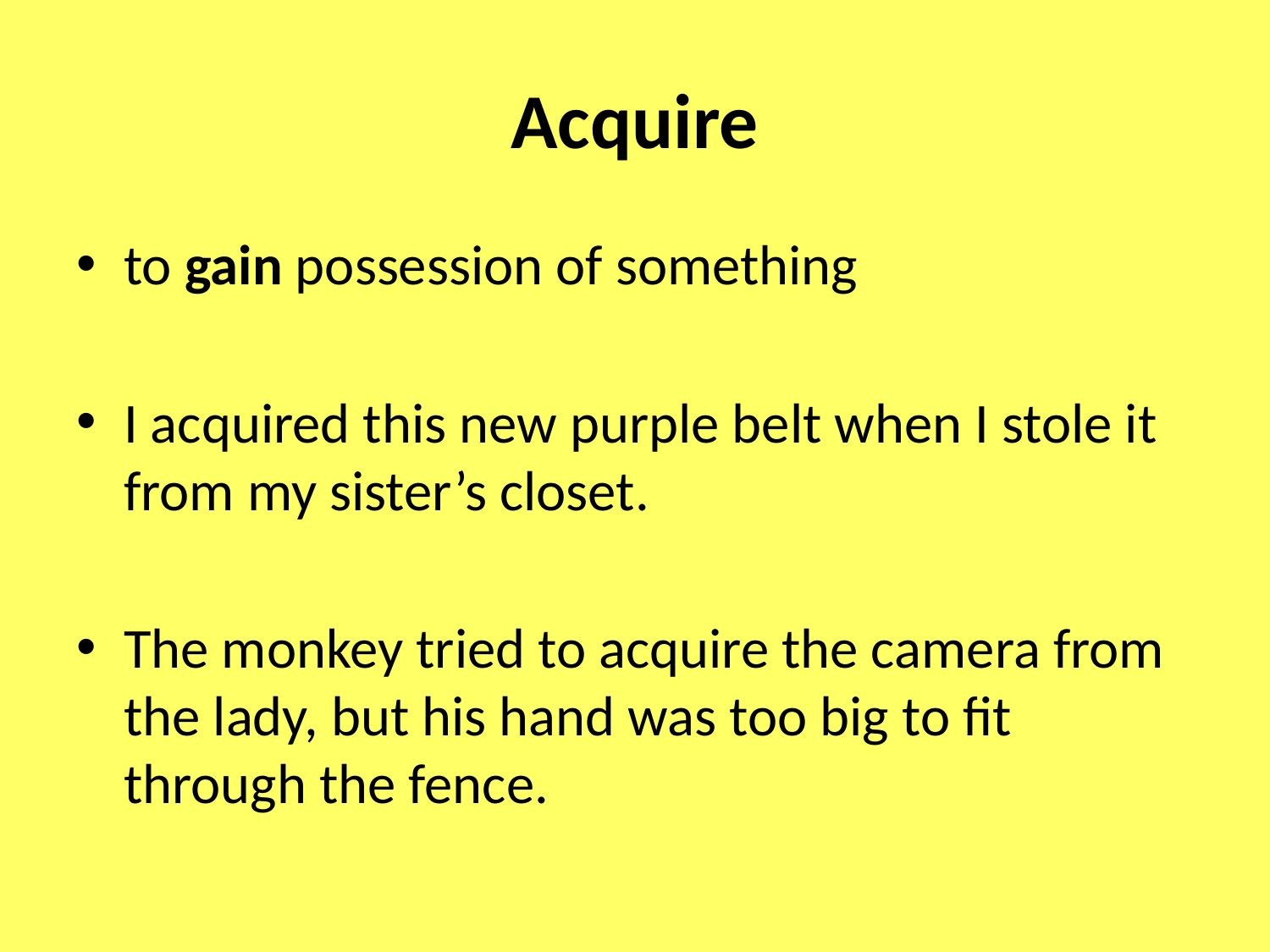

# Acquire
to gain possession of something

I acquired this new purple belt when I stole it from my sister’s closet.

The monkey tried to acquire the camera from the lady, but his hand was too big to fit through the fence.